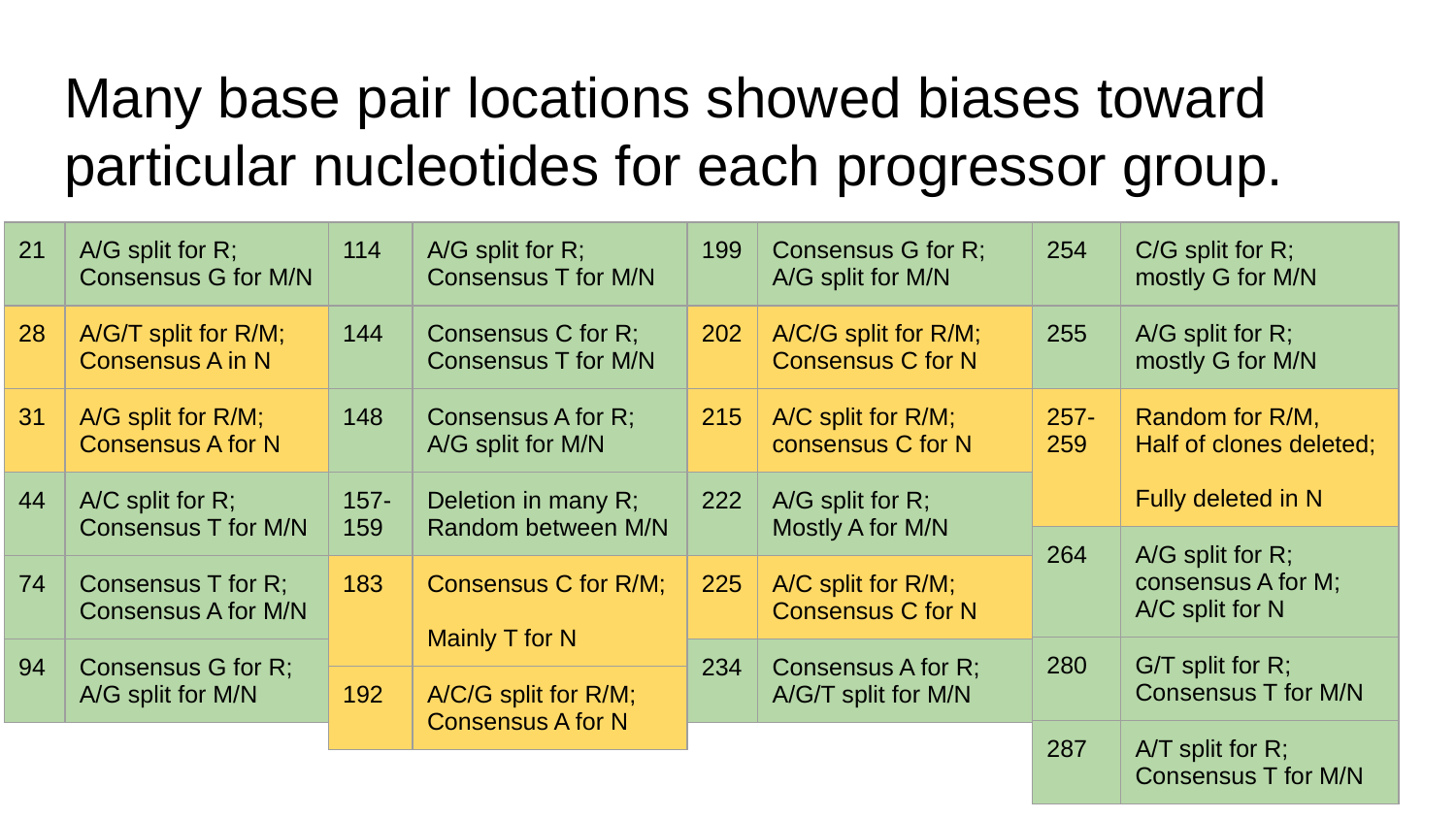

# Many base pair locations showed biases toward particular nucleotides for each progressor group.
| 21 | A/G split for R; Consensus G for M/N |
| --- | --- |
| 28 | A/G/T split for R/M; Consensus A in N |
| 31 | A/G split for R/M; Consensus A for N |
| 44 | A/C split for R; Consensus T for M/N |
| 74 | Consensus T for R; Consensus A for M/N |
| 94 | Consensus G for R; A/G split for M/N |
| 114 | A/G split for R; Consensus T for M/N |
| --- | --- |
| 144 | Consensus C for R; Consensus T for M/N |
| 148 | Consensus A for R; A/G split for M/N |
| 157- 159 | Deletion in many R; Random between M/N |
| 183 | Consensus C for R/M; Mainly T for N |
| 192 | A/C/G split for R/M; Consensus A for N |
| 199 | Consensus G for R; A/G split for M/N |
| --- | --- |
| 202 | A/C/G split for R/M; Consensus C for N |
| 215 | A/C split for R/M; consensus C for N |
| 222 | A/G split for R; Mostly A for M/N |
| 225 | A/C split for R/M; Consensus C for N |
| 234 | Consensus A for R; A/G/T split for M/N |
| 254 | C/G split for R; mostly G for M/N |
| --- | --- |
| 255 | A/G split for R; mostly G for M/N |
| 257-259 | Random for R/M, Half of clones deleted; Fully deleted in N |
| 264 | A/G split for R; consensus A for M; A/C split for N |
| 280 | G/T split for R; Consensus T for M/N |
| 287 | A/T split for R; Consensus T for M/N |